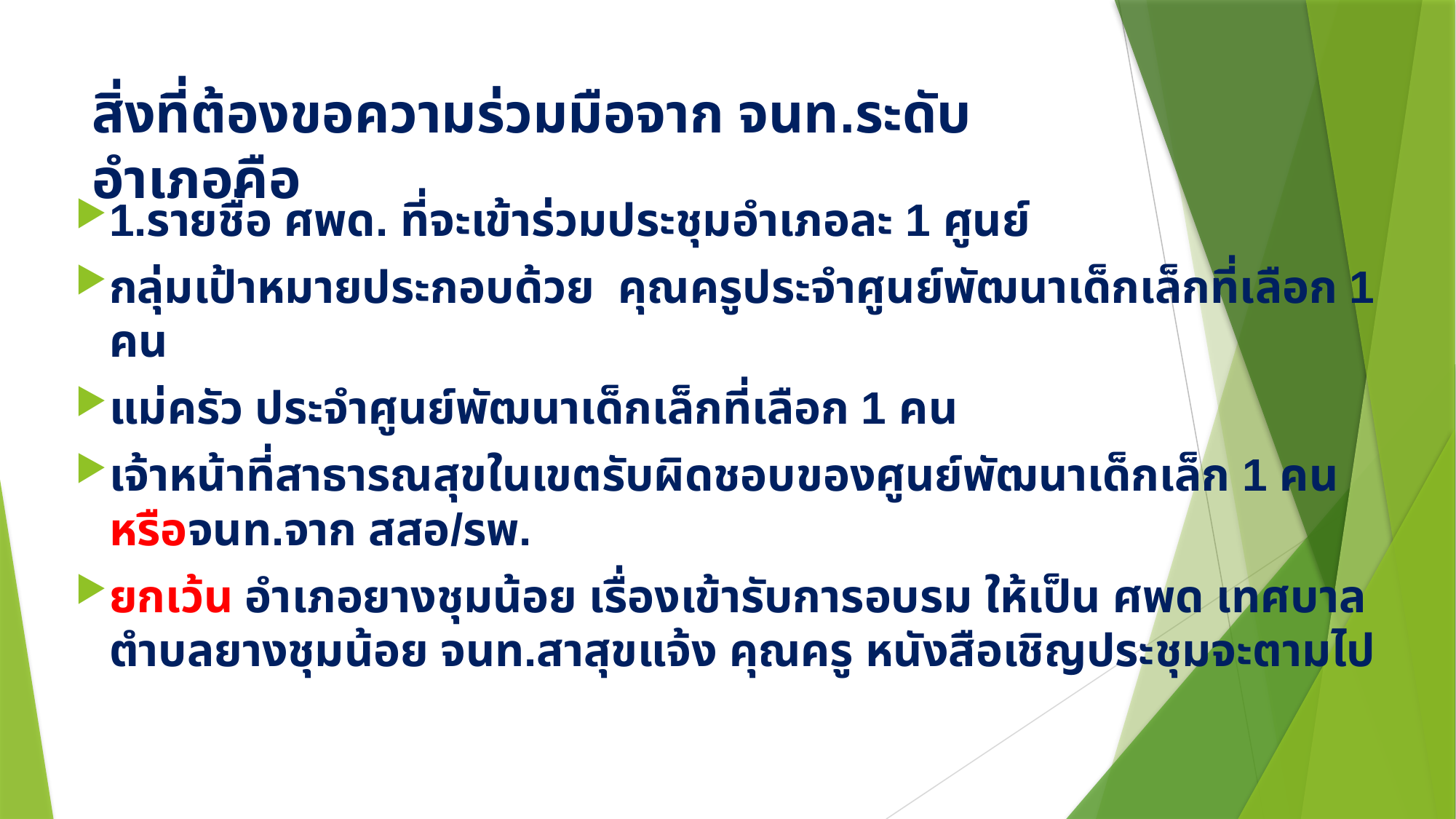

# สิ่งที่ต้องขอความร่วมมือจาก จนท.ระดับอำเภอคือ
1.รายชื่อ ศพด. ที่จะเข้าร่วมประชุมอำเภอละ 1 ศูนย์
กลุ่มเป้าหมายประกอบด้วย  คุณครูประจำศูนย์พัฒนาเด็กเล็กที่เลือก 1 คน
แม่ครัว ประจำศูนย์พัฒนาเด็กเล็กที่เลือก 1 คน
เจ้าหน้าที่สาธารณสุขในเขตรับผิดชอบของศูนย์พัฒนาเด็กเล็ก 1 คน หรือจนท.จาก สสอ/รพ.
ยกเว้น อำเภอยางชุมน้อย เรื่องเข้ารับการอบรม ให้เป็น ศพด เทศบาลตำบลยางชุมน้อย จนท.สาสุขแจ้ง คุณครู หนังสือเชิญประชุมจะตามไป